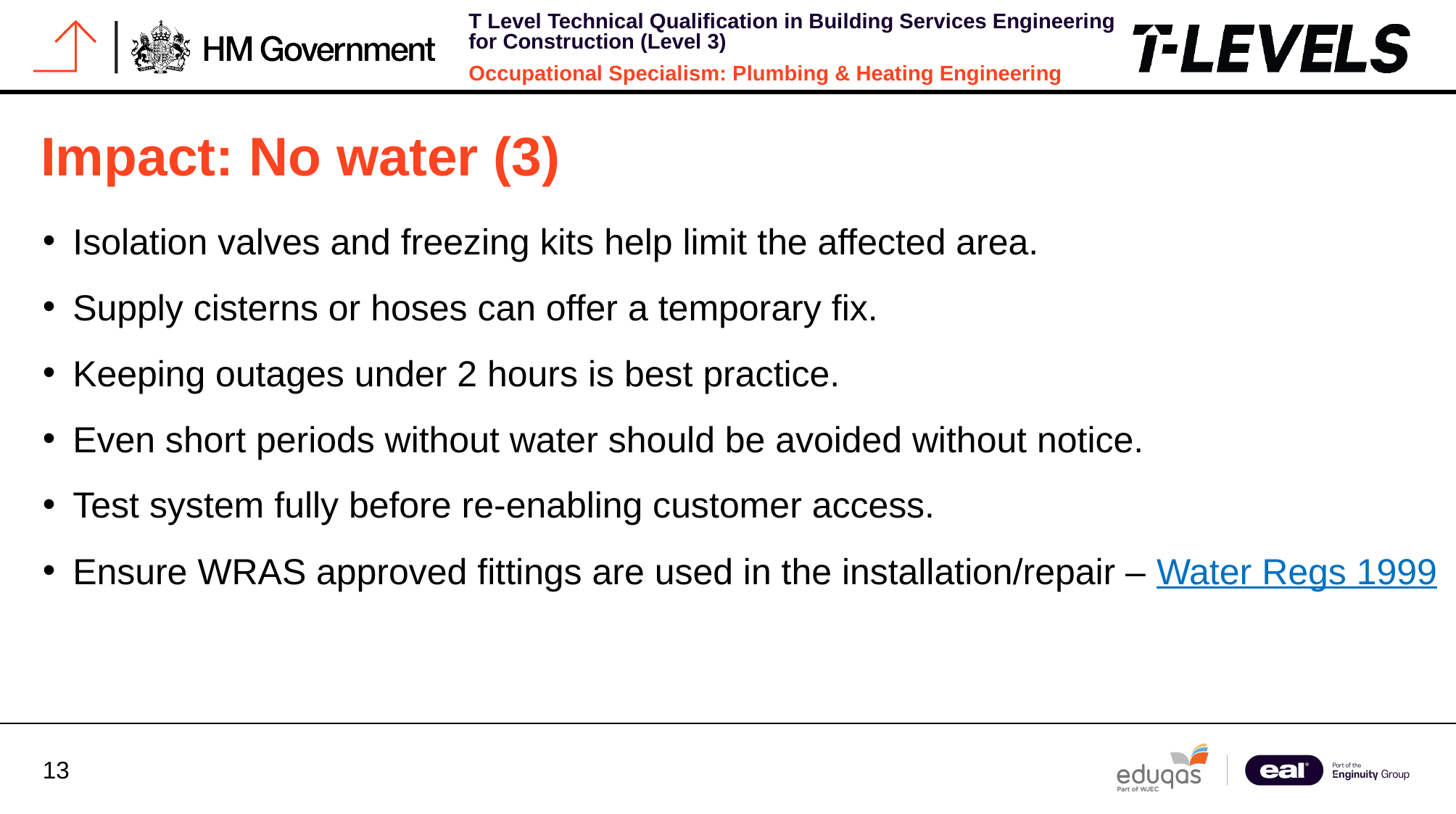

# Impact: No water (3)
Isolation valves and freezing kits help limit the affected area.
Supply cisterns or hoses can offer a temporary fix.
Keeping outages under 2 hours is best practice.
Even short periods without water should be avoided without notice.
Test system fully before re-enabling customer access.
Ensure WRAS approved fittings are used in the installation/repair – Water Regs 1999